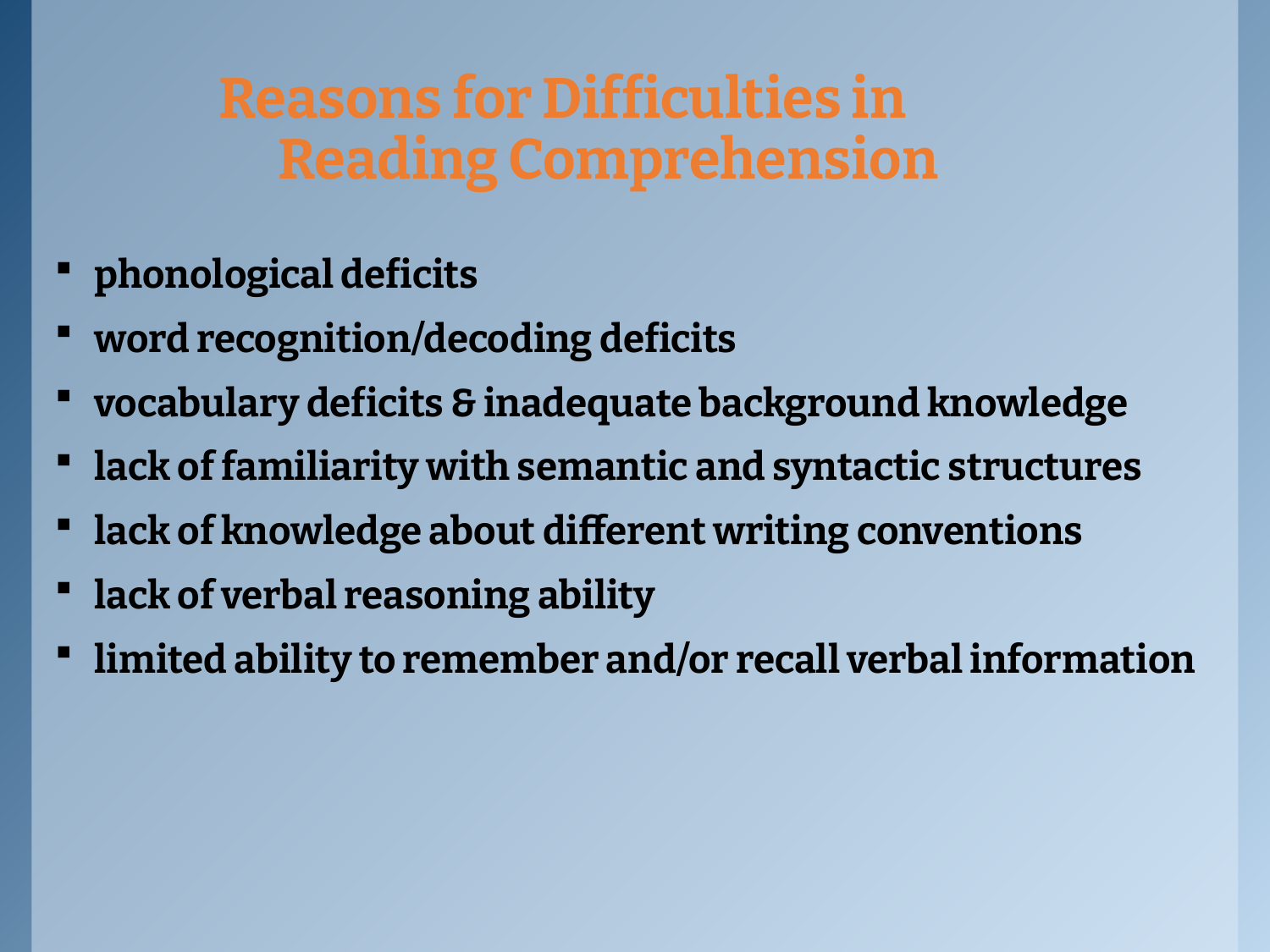

Reasons for Difficulties in          Reading Comprehension
phonological deficits
word recognition/decoding deficits
vocabulary deficits & inadequate background knowledge
lack of familiarity with semantic and syntactic structures
lack of knowledge about different writing conventions
lack of verbal reasoning ability
limited ability to remember and/or recall verbal information